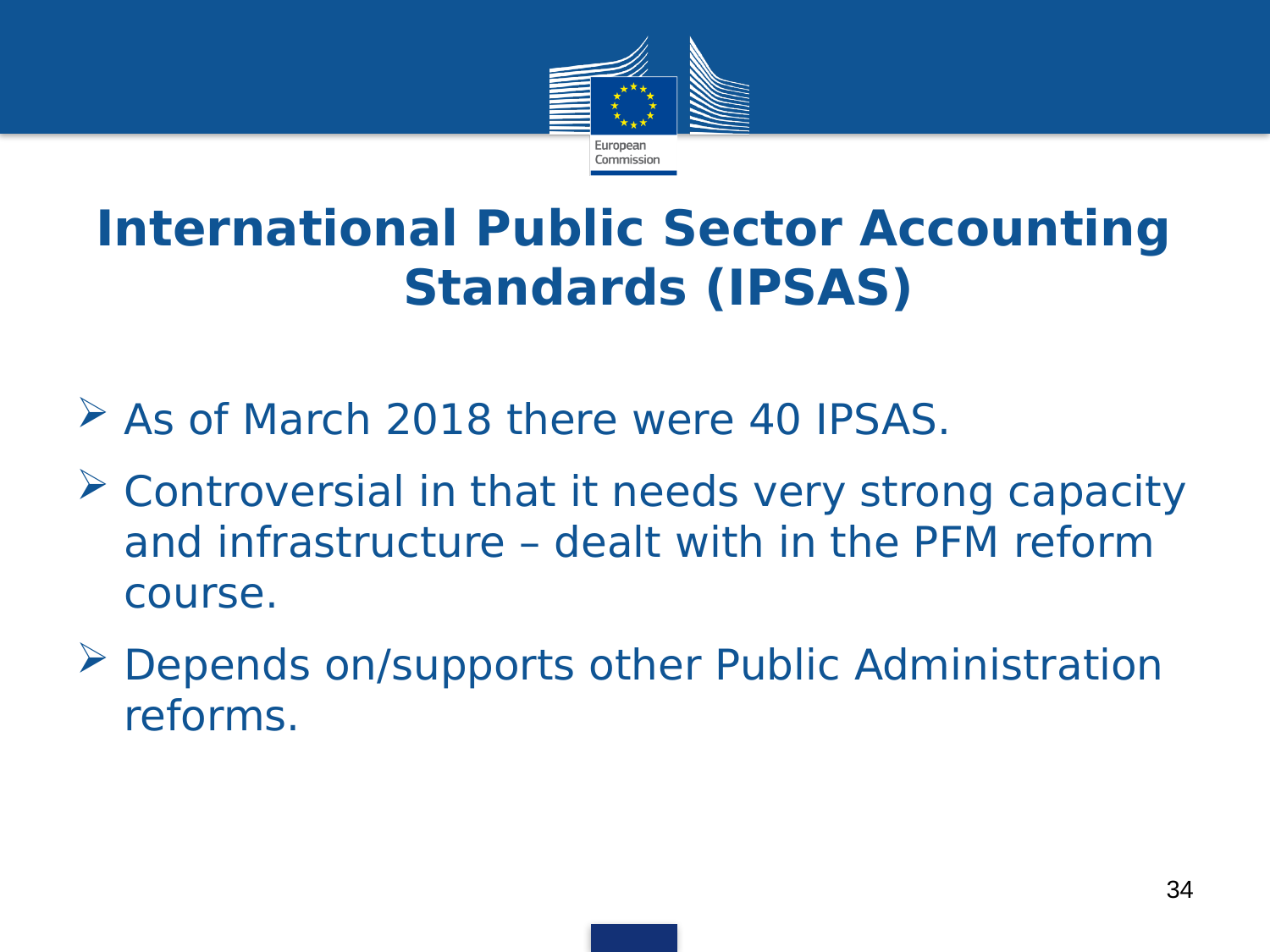

# International Public Sector Accounting Standards (IPSAS)
As of March 2018 there were 40 IPSAS.
Controversial in that it needs very strong capacity and infrastructure – dealt with in the PFM reform course.
Depends on/supports other Public Administration reforms.
34